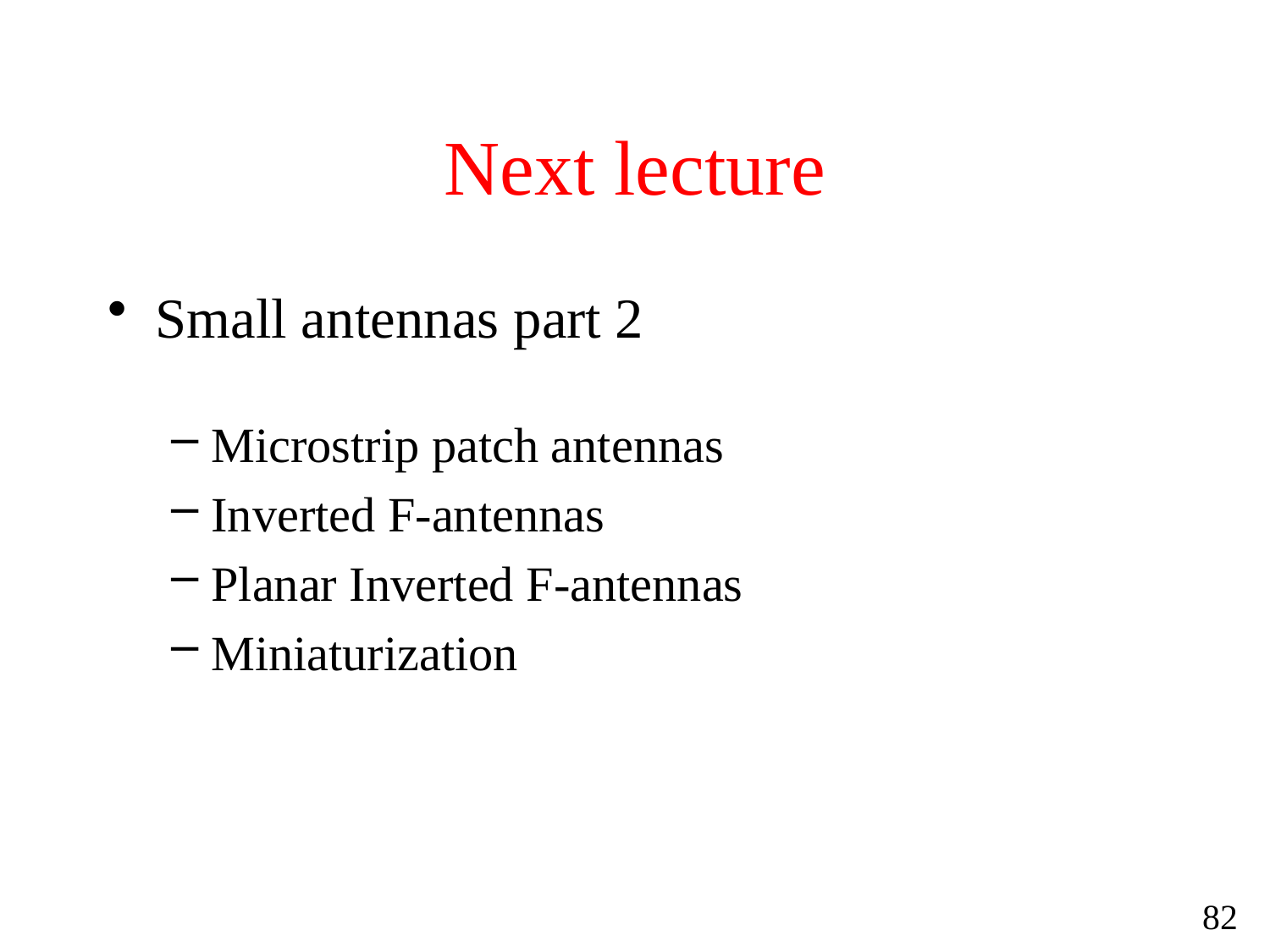

# Next lecture
Small antennas part 2

Microstrip patch antennas
Inverted F-antennas
Planar Inverted F-antennas
Miniaturization